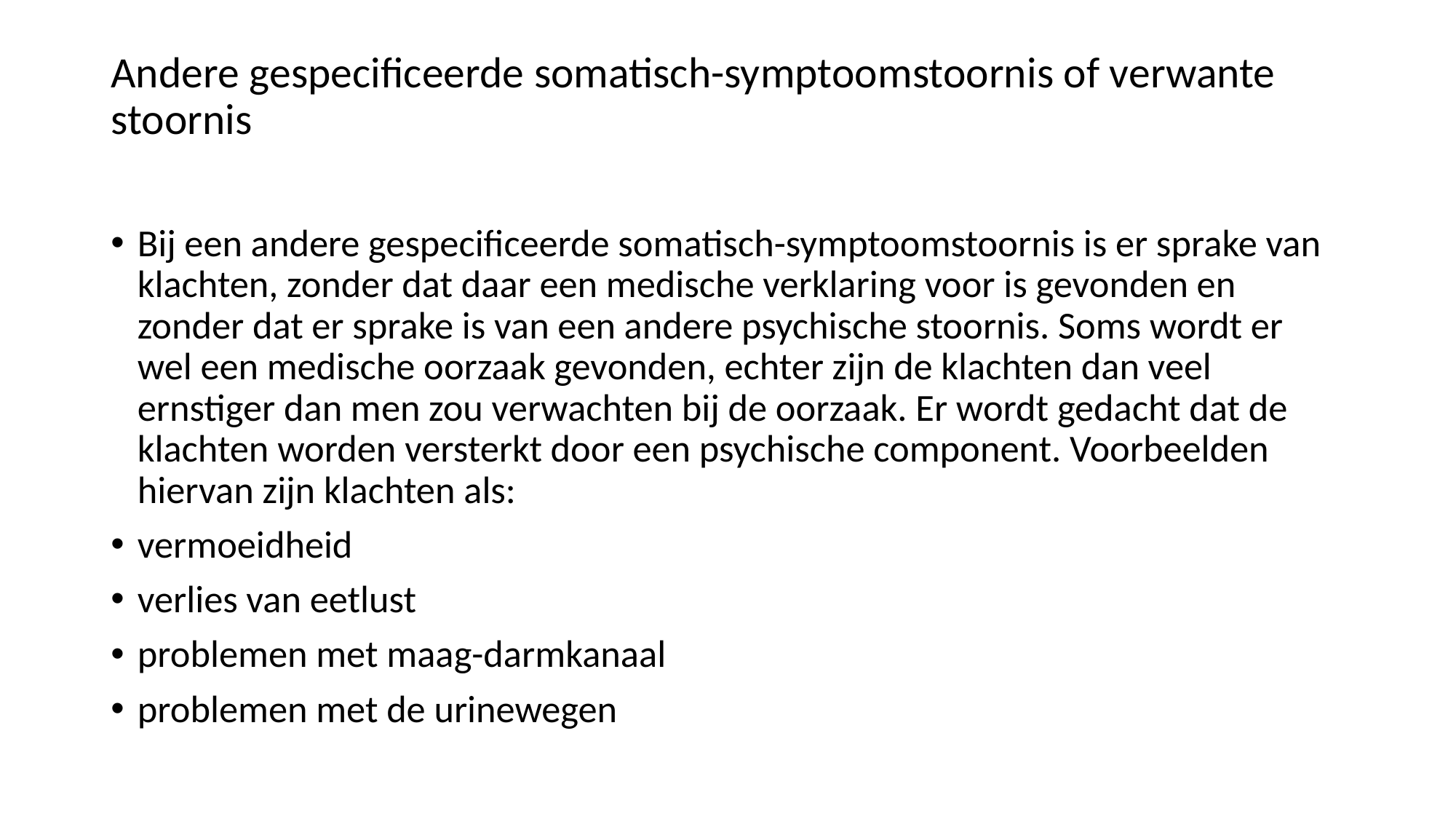

# Andere gespecificeerde somatisch-symptoomstoornis of verwante stoornis
Bij een andere gespecificeerde somatisch-symptoomstoornis is er sprake van klachten, zonder dat daar een medische verklaring voor is gevonden en zonder dat er sprake is van een andere psychische stoornis. Soms wordt er wel een medische oorzaak gevonden, echter zijn de klachten dan veel ernstiger dan men zou verwachten bij de oorzaak. Er wordt gedacht dat de klachten worden versterkt door een psychische component. Voorbeelden hiervan zijn klachten als:
vermoeidheid
verlies van eetlust
problemen met maag-darmkanaal
problemen met de urinewegen